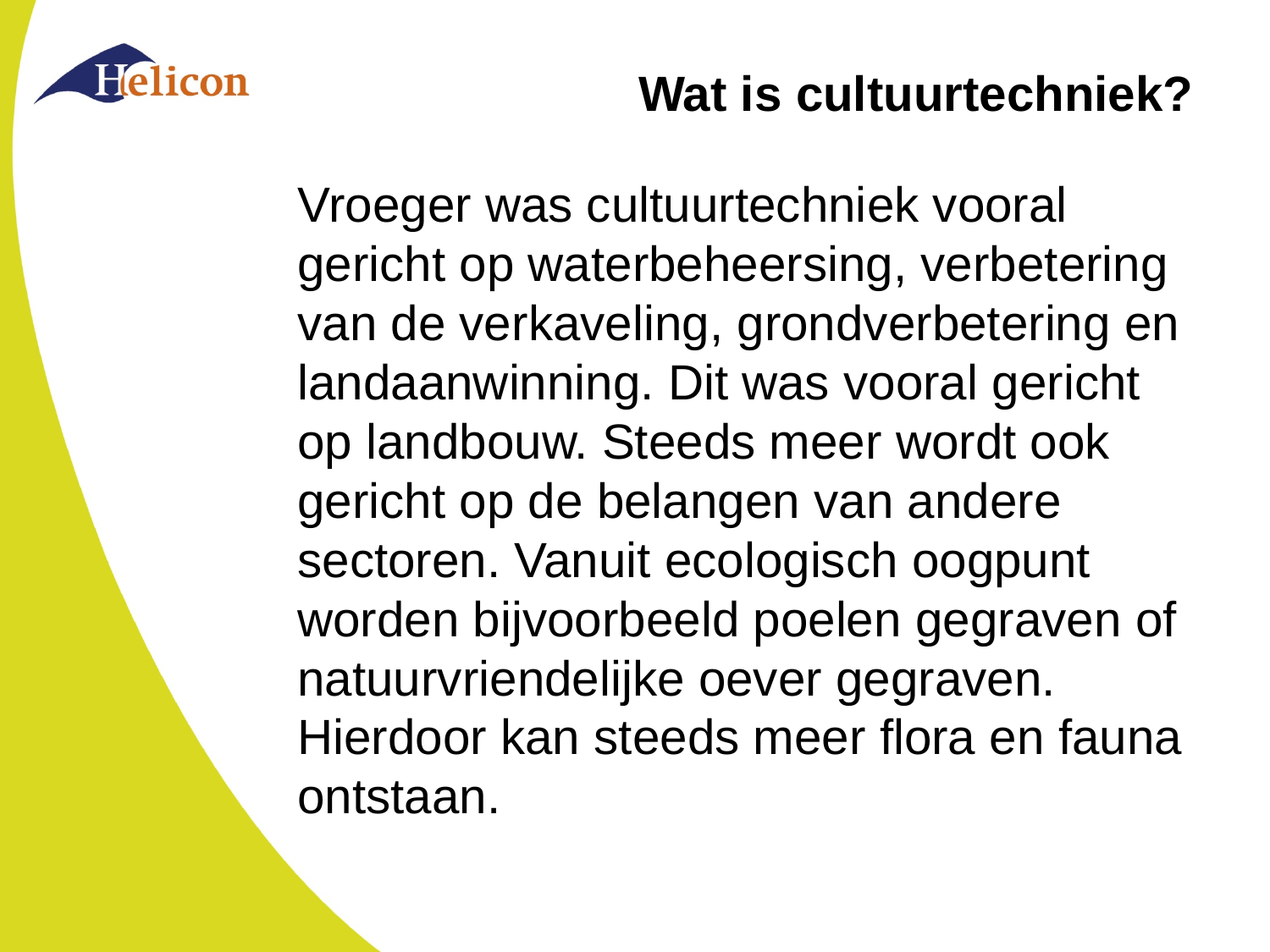

# Wat is cultuurtechniek?
Vroeger was cultuurtechniek vooral gericht op waterbeheersing, verbetering van de verkaveling, grondverbetering en landaanwinning. Dit was vooral gericht op landbouw. Steeds meer wordt ook gericht op de belangen van andere sectoren. Vanuit ecologisch oogpunt worden bijvoorbeeld poelen gegraven of natuurvriendelijke oever gegraven. Hierdoor kan steeds meer flora en fauna ontstaan.